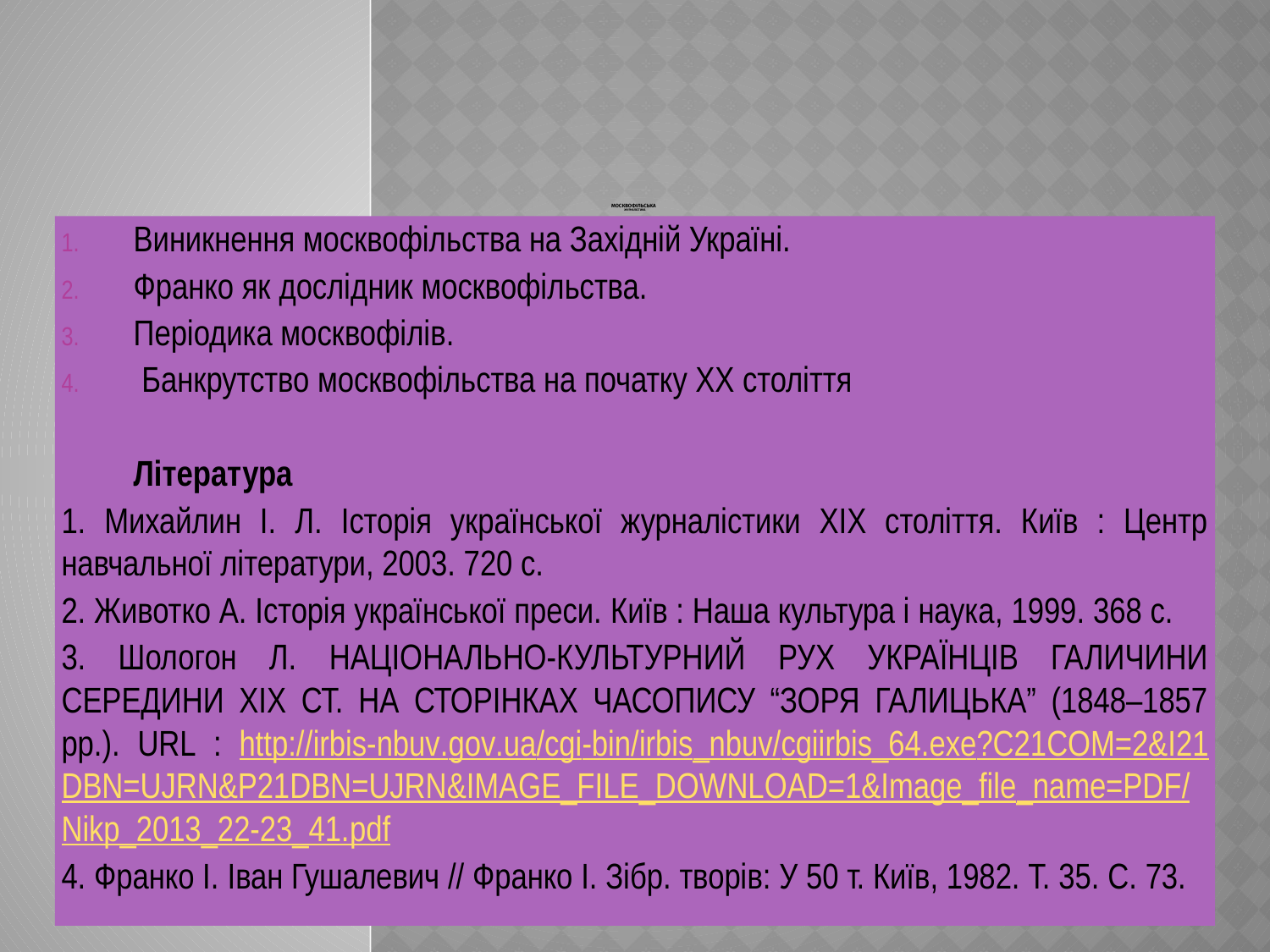

# Москвофільська   журналістика
Виникнення москвофільства на Західній Україні.
Франко як дослідник москвофільства.
Періодика москвофілів.
 Банкрутство москвофільства на початку ХХ століття

				Література
1. Михайлин І. Л. Історія української журналістики ХІХ століття. Київ : Центр навчальної літератури, 2003. 720 с.
2. Животко А. Історія української преси. Київ : Наша культура і наука, 1999. 368 с.
3. Шологон Л. НАЦІОНАЛЬНО-КУЛЬТУРНИЙ РУХ УКРАЇНЦІВ ГАЛИЧИНИ СЕРЕДИНИ ХІХ СТ. НА СТОРІНКАХ ЧАСОПИСУ “ЗОРЯ ГАЛИЦЬКА” (1848–1857 рр.). URL : http://irbis-nbuv.gov.ua/cgi-bin/irbis_nbuv/cgiirbis_64.exe?C21COM=2&I21DBN=UJRN&P21DBN=UJRN&IMAGE_FILE_DOWNLOAD=1&Image_file_name=PDF/Nikp_2013_22-23_41.pdf
4. Франко І. Іван Гушалевич // Франко І. Зібр. творів: У 50 т. Київ, 1982. Т. 35. С. 73.